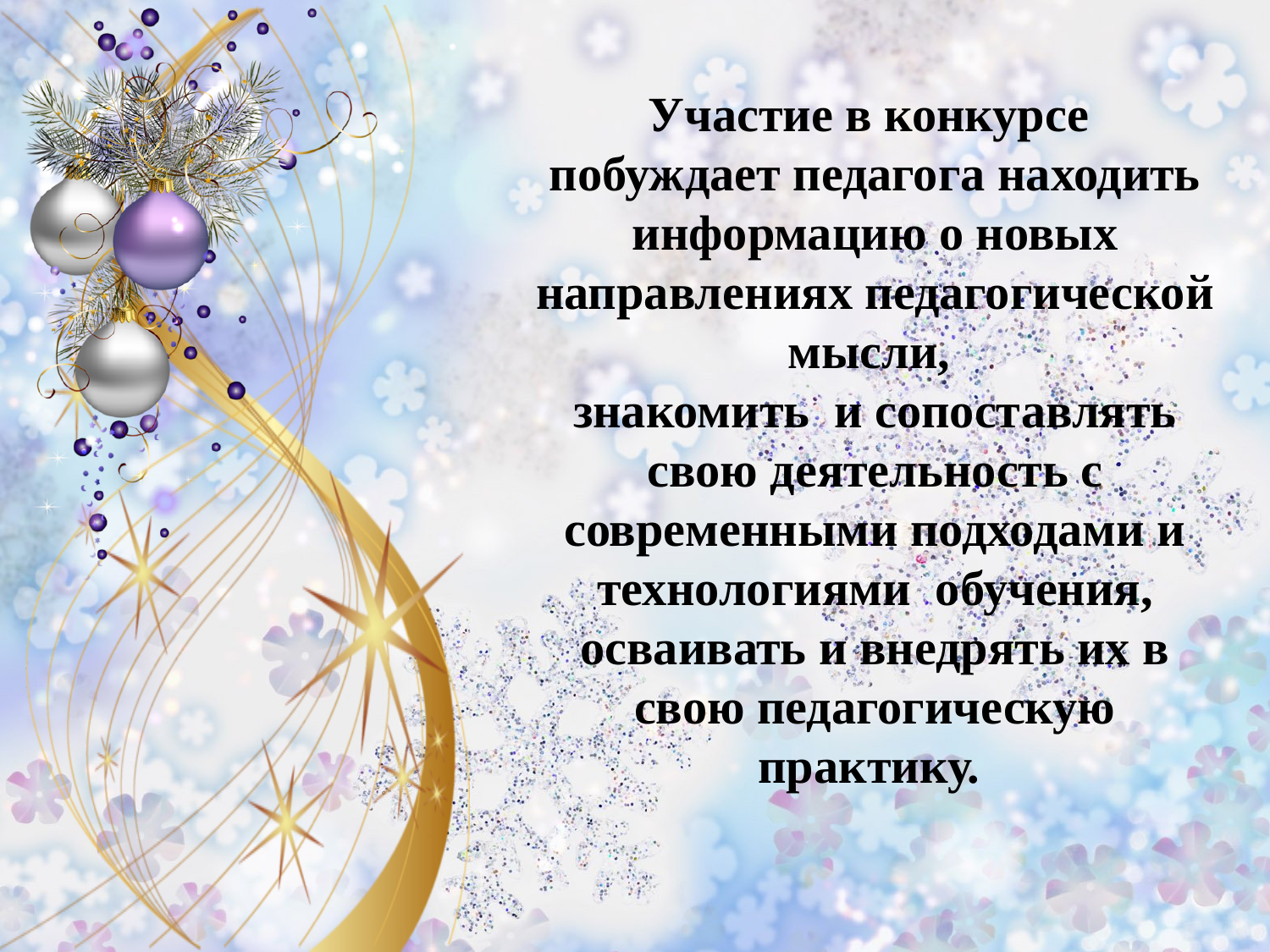

Участие в конкурсе
побуждает педагога находить информацию о новых направлениях педагогической мысли,
знакомить  и сопоставлять свою деятельность с современными подходами и технологиями  обучения, осваивать и внедрять их в свою педагогическую практику.